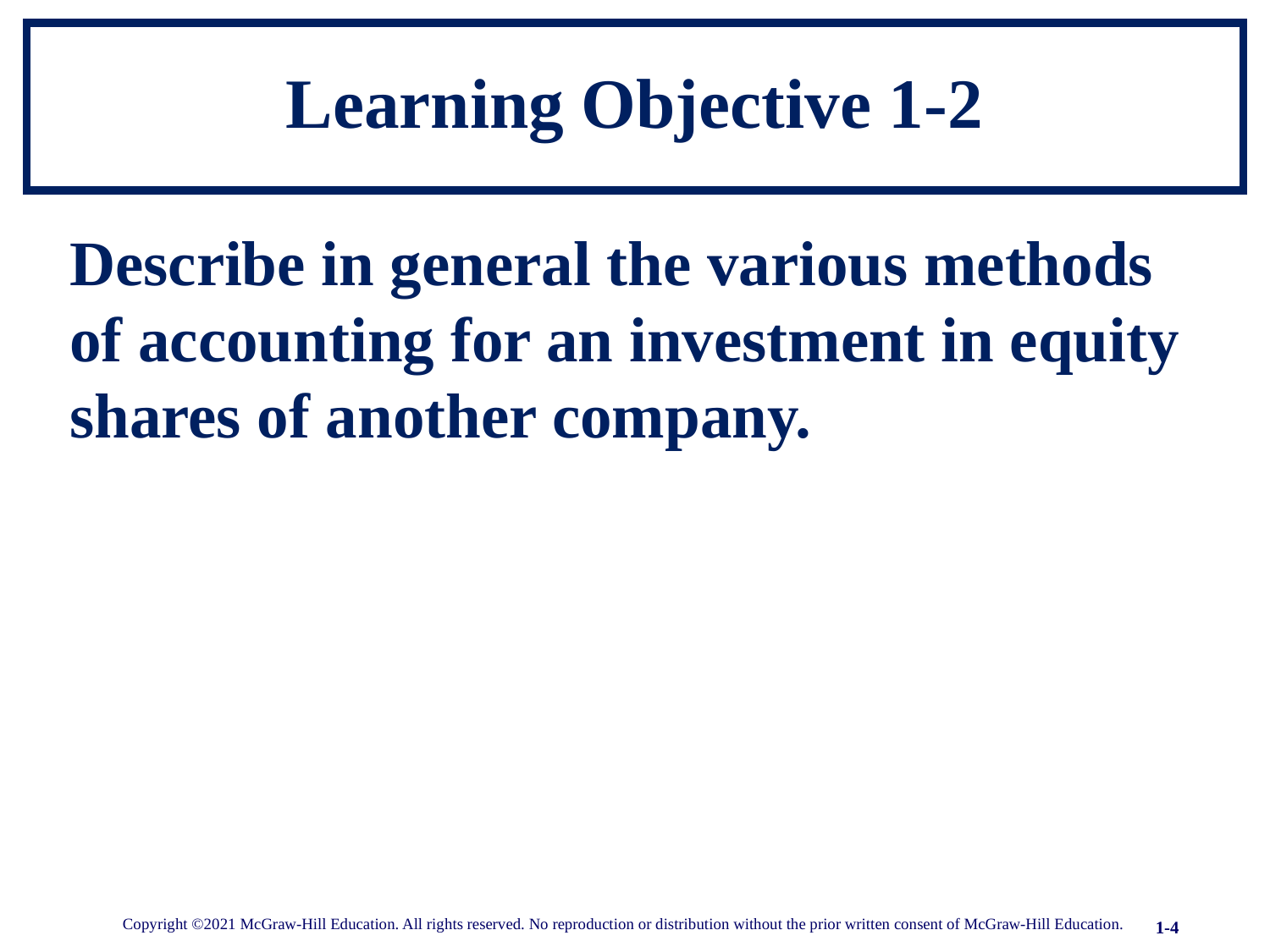

# Learning Objective 1-2
Describe in general the various methods of accounting for an investment in equity shares of another company.
Copyright ©2021 McGraw-Hill Education. All rights reserved. No reproduction or distribution without the prior written consent of McGraw-Hill Education.
1-4